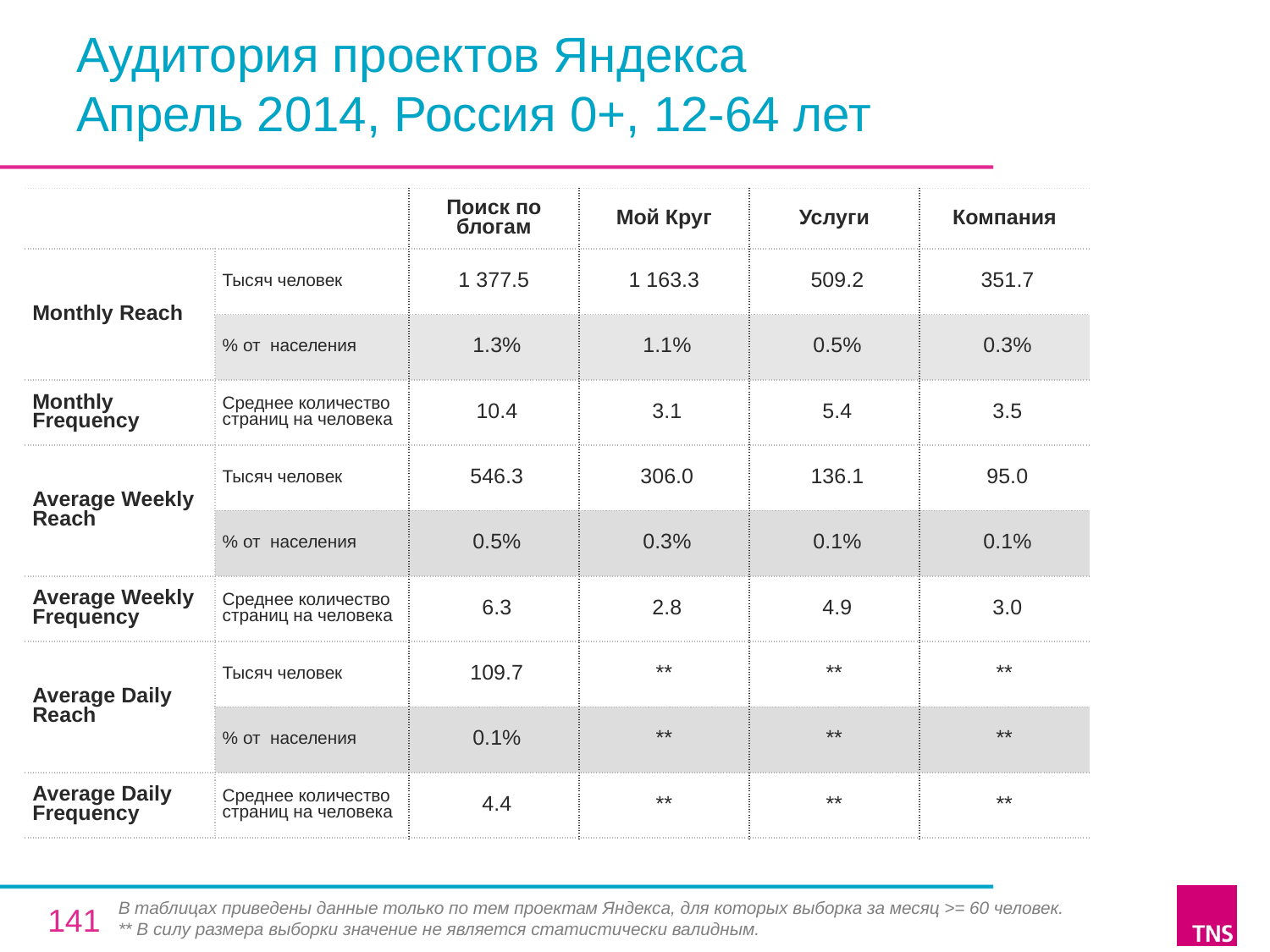

# Аудитория проектов Яндекса Апрель 2014, Россия 0+, 12-64 лет
|  |  | Поиск по блогам | Мой Круг | Услуги | Компания |
| --- | --- | --- | --- | --- | --- |
| Monthly Reach | Тысяч человек | 1 377.5 | 1 163.3 | 509.2 | 351.7 |
|  | % от населения | 1.3% | 1.1% | 0.5% | 0.3% |
| Monthly Frequency | Среднее количество страниц на человека | 10.4 | 3.1 | 5.4 | 3.5 |
| Average Weekly Reach | Тысяч человек | 546.3 | 306.0 | 136.1 | 95.0 |
|  | % от населения | 0.5% | 0.3% | 0.1% | 0.1% |
| Average Weekly Frequency | Среднее количество страниц на человека | 6.3 | 2.8 | 4.9 | 3.0 |
| Average Daily Reach | Тысяч человек | 109.7 | \*\* | \*\* | \*\* |
|  | % от населения | 0.1% | \*\* | \*\* | \*\* |
| Average Daily Frequency | Среднее количество страниц на человека | 4.4 | \*\* | \*\* | \*\* |
В таблицах приведены данные только по тем проектам Яндекса, для которых выборка за месяц >= 60 человек.
** В силу размера выборки значение не является статистически валидным.
141